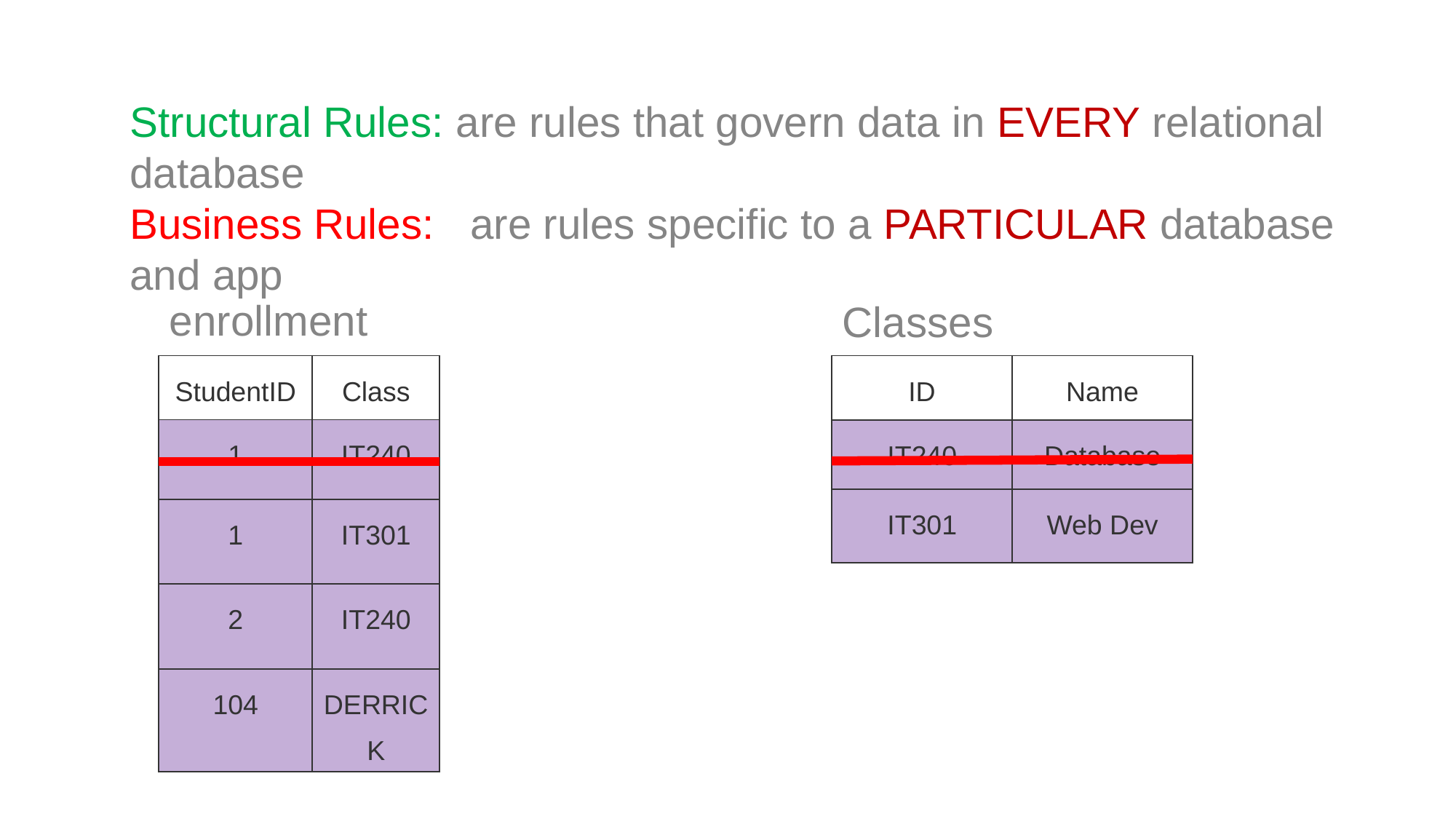

Structural Rules: are rules that govern data in EVERY relational database
Business Rules:   are rules specific to a PARTICULAR database and app
enrollment
Classes
| StudentID | Class |
| --- | --- |
| 1 | IT240 |
| 1 | IT301 |
| 2 | IT240 |
| 104 | DERRICK |
| ID | Name |
| --- | --- |
| IT240 | Database |
| IT301 | Web Dev |